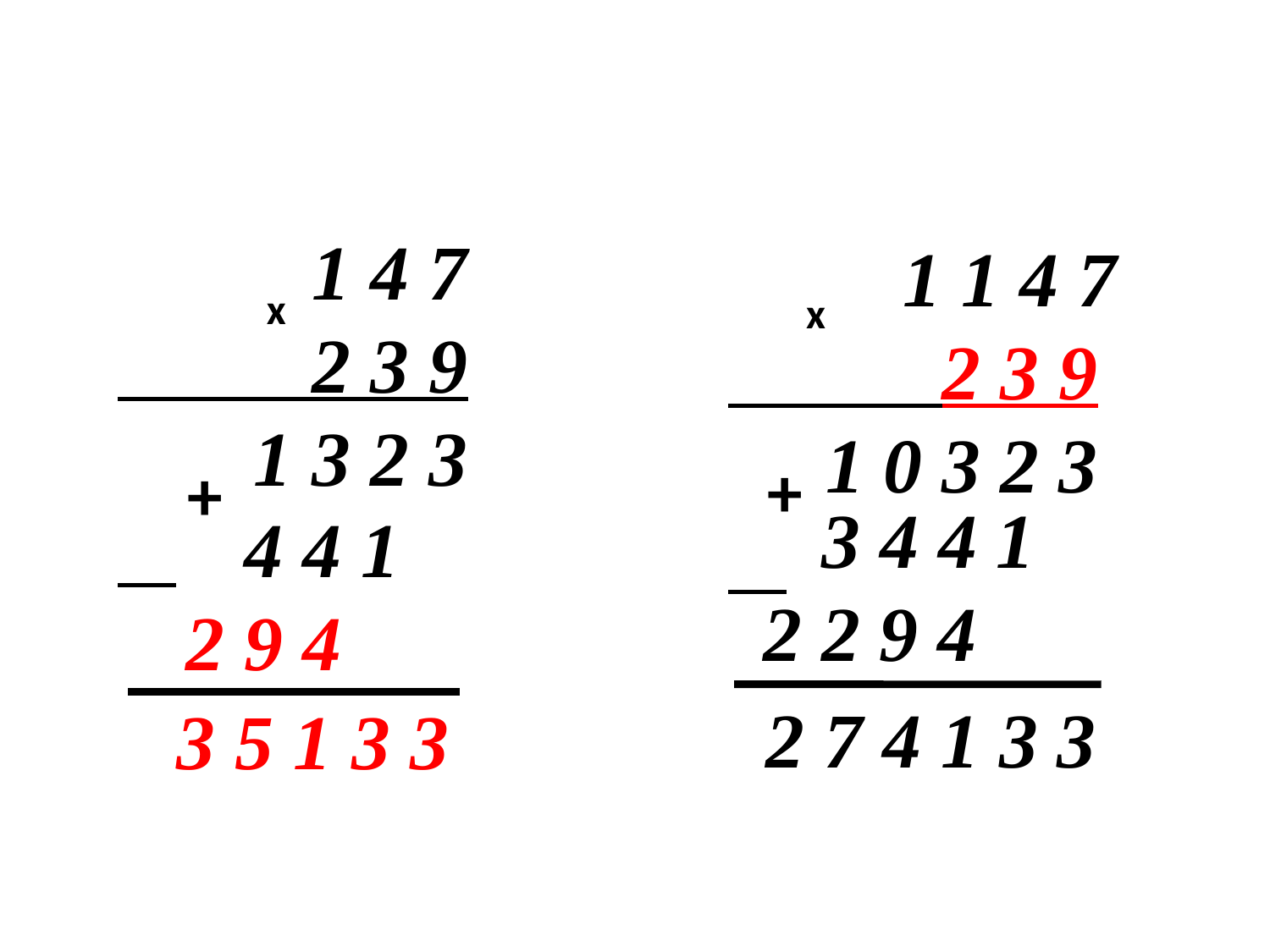

#
          1 4 7
          2 3 9
       1 3 2 3

         1 1 4 7
           2 3 9
     1 0 3 2 3

х
х
+
+
    3 4 4 1
 2 2 9 4

     4 4 1
  2 9 4

  2 7 4 1 3 3
 3 5 1 3 3